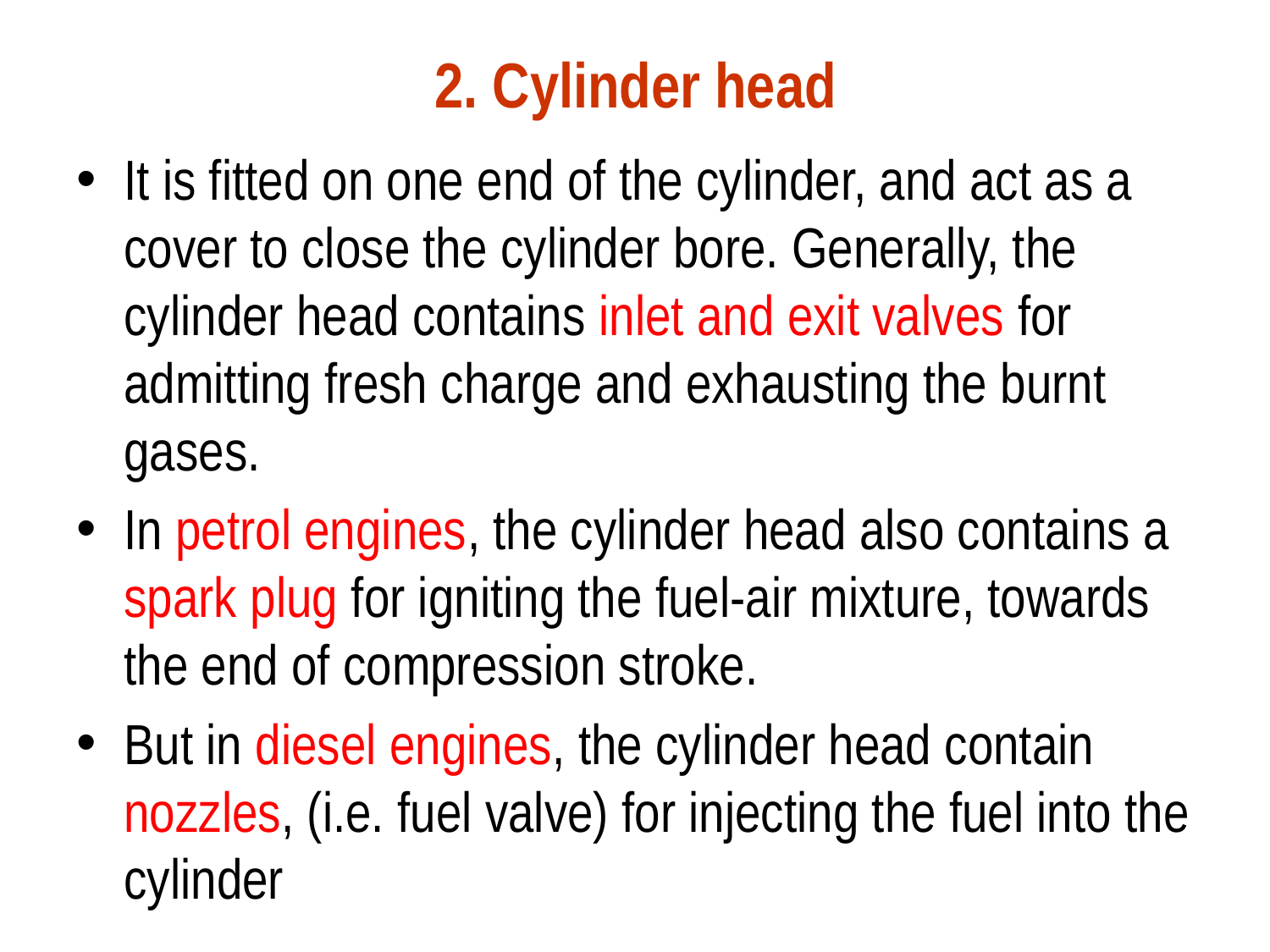

# 2. Cylinder head
It is fitted on one end of the cylinder, and act as a cover to close the cylinder bore. Generally, the cylinder head contains inlet and exit valves for admitting fresh charge and exhausting the burnt gases.
In petrol engines, the cylinder head also contains a spark plug for igniting the fuel-air mixture, towards the end of compression stroke.
But in diesel engines, the cylinder head contain nozzles, (i.e. fuel valve) for injecting the fuel into the cylinder